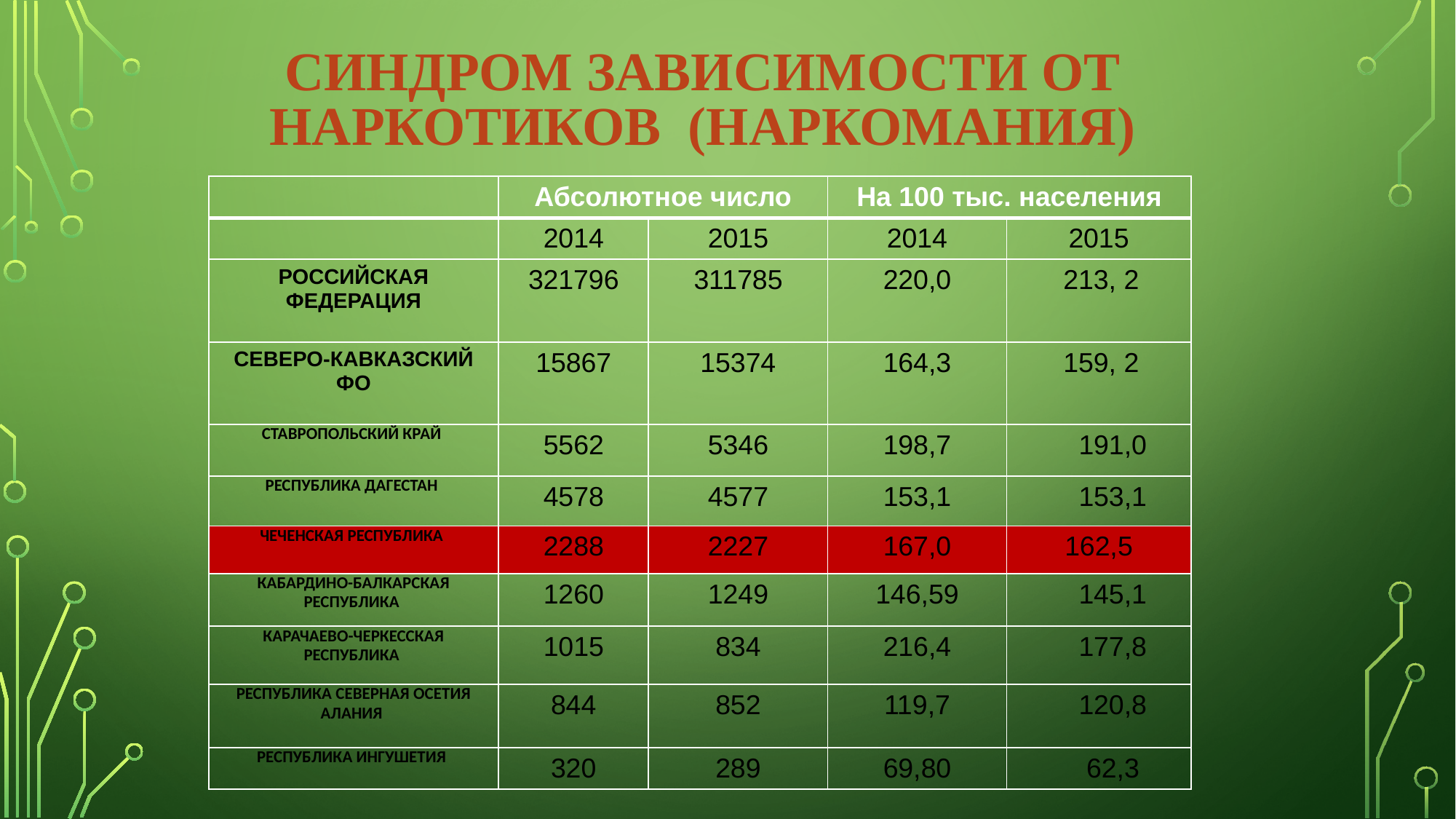

# Синдром зависимости от наркотиков  (наркомания)
|  | Абсолютное число |  | На 100 тыс. населения |  |
| --- | --- | --- | --- | --- |
|  | 2014 | 2015 | 2014 | 2015 |
| РОССИЙСКАЯ ФЕДЕРАЦИЯ | 321796 | 311785 | 220,0 | 213, 2 |
| СЕВЕРО-КАВКАЗСКИЙ ФО | 15867 | 15374 | 164,3 | 159, 2 |
| СТАВРОПОЛЬСКИЙ КРАЙ | 5562 | 5346 | 198,7 | 191,0 |
| РЕСПУБЛИКА ДАГЕСТАН | 4578 | 4577 | 153,1 | 153,1 |
| ЧЕЧЕНСКАЯ РЕСПУБЛИКА | 2288 | 2227 | 167,0 | 162,5 |
| КАБАРДИНО-БАЛКАРСКАЯ РЕСПУБЛИКА | 1260 | 1249 | 146,59 | 145,1 |
| КАРАЧАЕВО-ЧЕРКЕССКАЯ РЕСПУБЛИКА | 1015 | 834 | 216,4 | 177,8 |
| РЕСПУБЛИКА СЕВЕРНАЯ ОСЕТИЯ АЛАНИЯ | 844 | 852 | 119,7 | 120,8 |
| РЕСПУБЛИКА ИНГУШЕТИЯ | 320 | 289 | 69,80 | 62,3 |